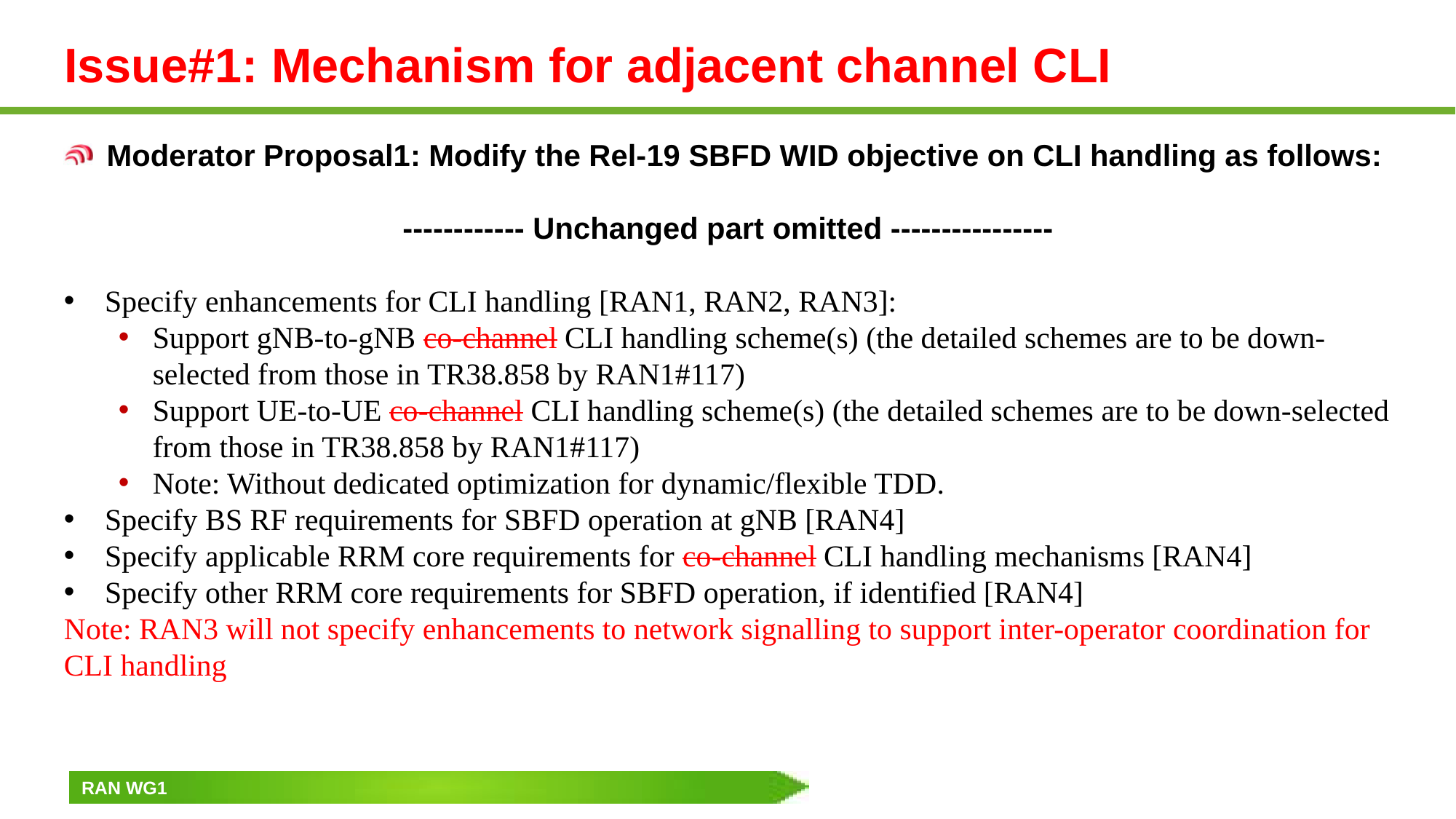

# Issue#1: Mechanism for adjacent channel CLI
Moderator Proposal1: Modify the Rel-19 SBFD WID objective on CLI handling as follows:

------------ Unchanged part omitted ----------------

Specify enhancements for CLI handling [RAN1, RAN2, RAN3]:
Support gNB-to-gNB co-channel CLI handling scheme(s) (the detailed schemes are to be down-selected from those in TR38.858 by RAN1#117)
Support UE-to-UE co-channel CLI handling scheme(s) (the detailed schemes are to be down-selected from those in TR38.858 by RAN1#117)
Note: Without dedicated optimization for dynamic/flexible TDD.
Specify BS RF requirements for SBFD operation at gNB [RAN4]
Specify applicable RRM core requirements for co-channel CLI handling mechanisms [RAN4]
Specify other RRM core requirements for SBFD operation, if identified [RAN4]
Note: RAN3 will not specify enhancements to network signalling to support inter-operator coordination for CLI handling